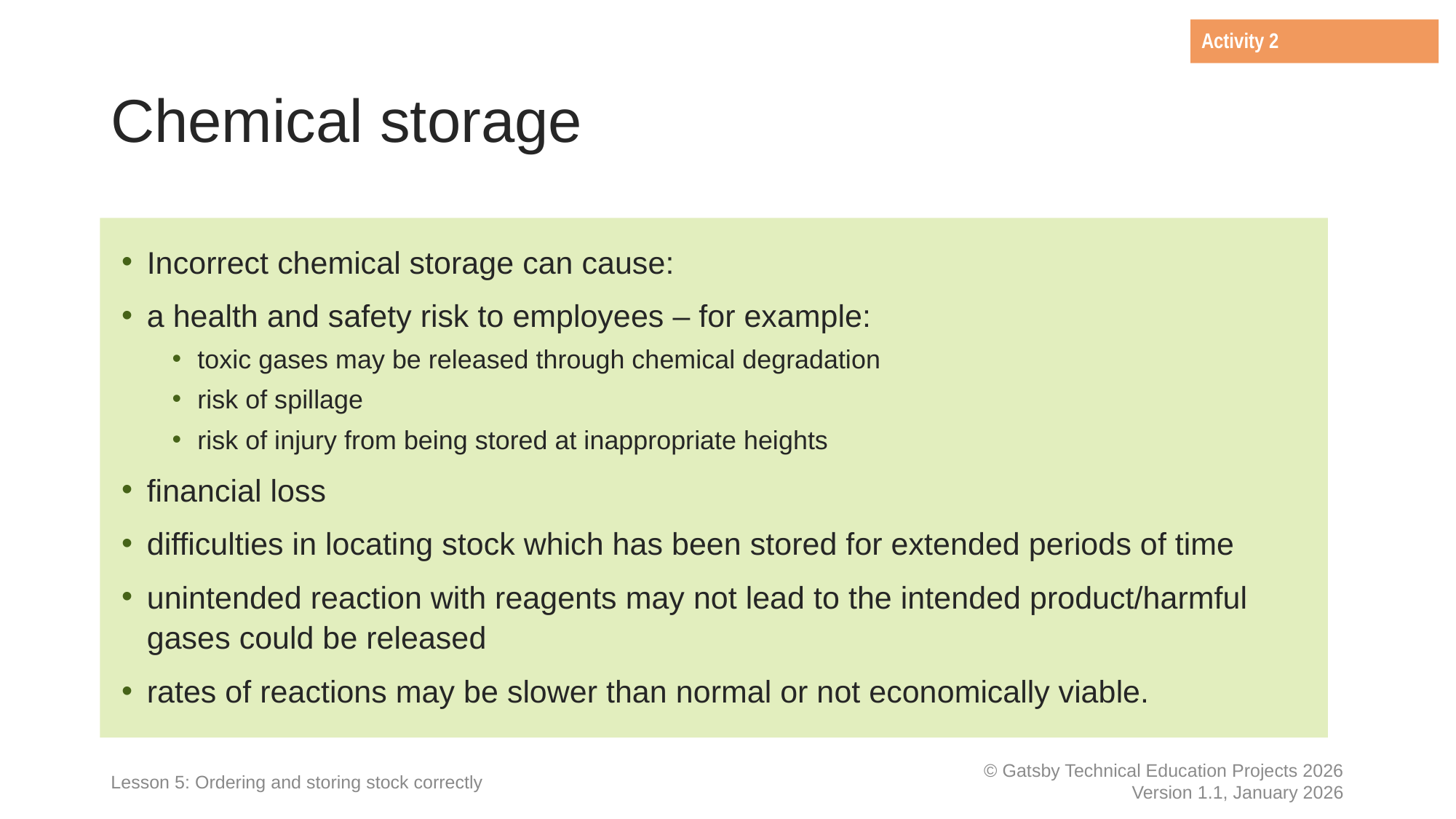

Activity 2
# Chemical storage
Incorrect chemical storage can cause:
a health and safety risk to employees – for example:
toxic gases may be released through chemical degradation
risk of spillage
risk of injury from being stored at inappropriate heights
financial loss
difficulties in locating stock which has been stored for extended periods of time
unintended reaction with reagents may not lead to the intended product/harmful gases could be released
rates of reactions may be slower than normal or not economically viable.
Lesson 5: Ordering and storing stock correctly